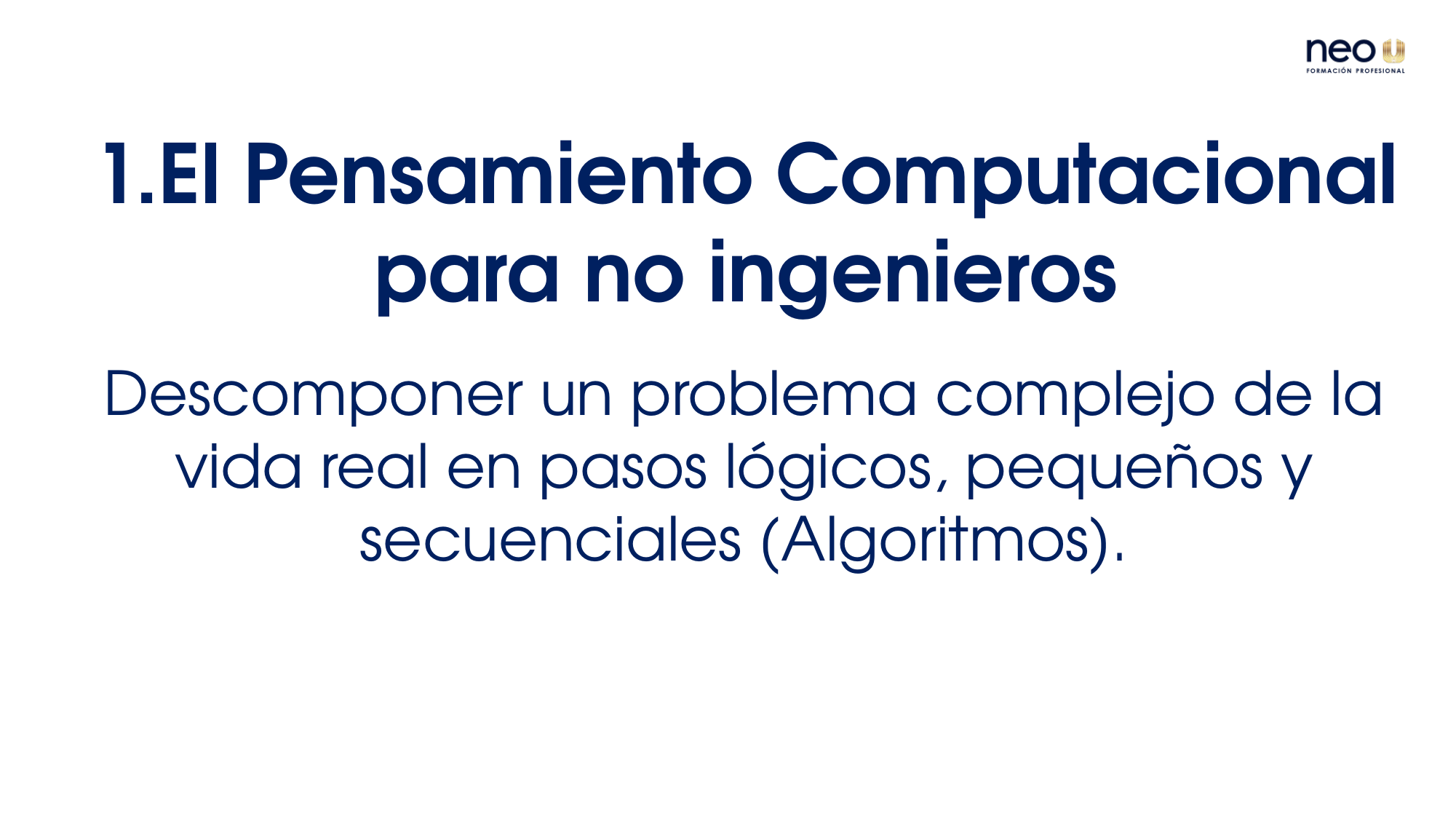

1.El Pensamiento Computacional para no ingenieros
Descomponer un problema complejo de la vida real en pasos lógicos, pequeños y secuenciales (Algoritmos).